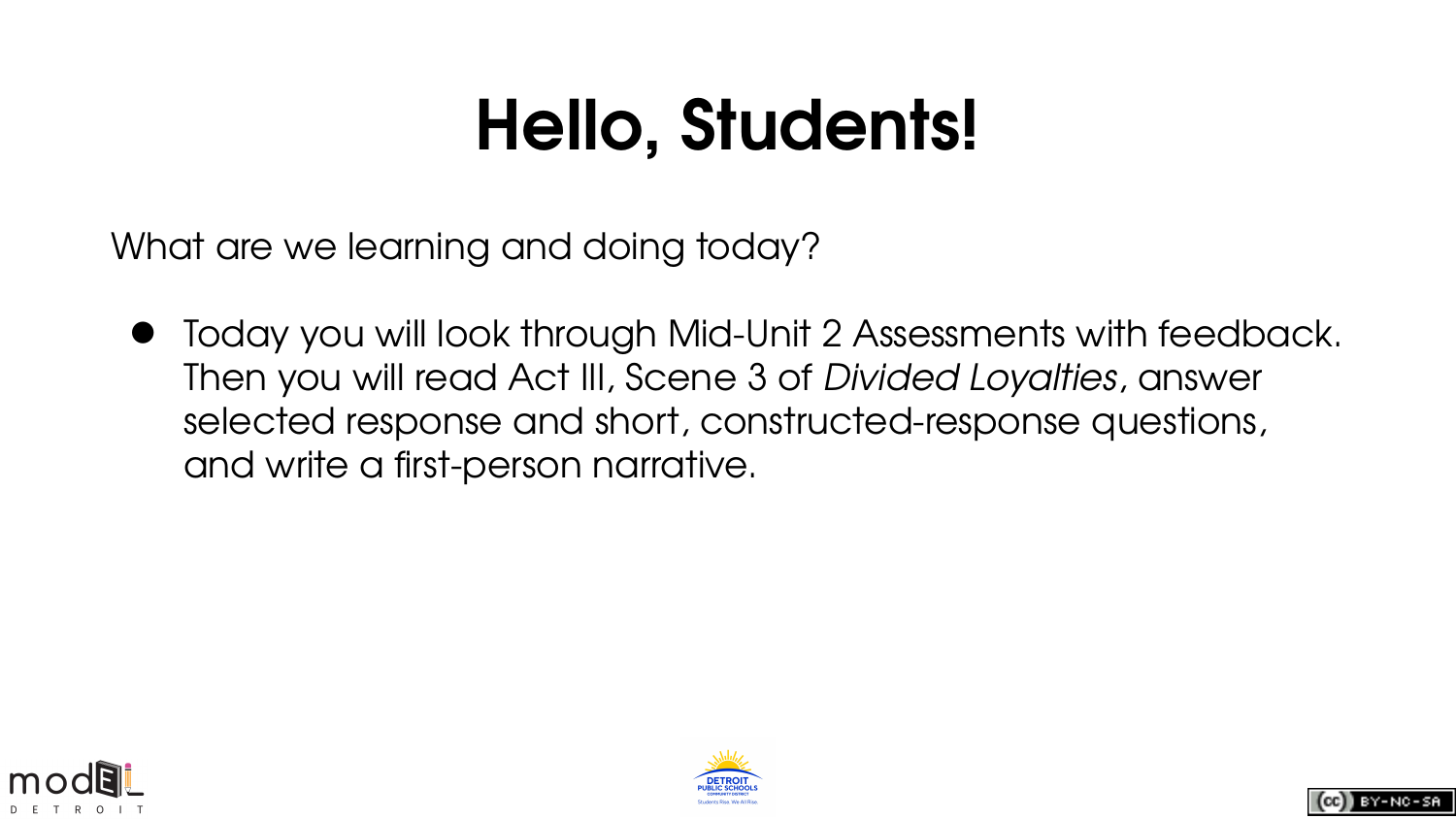

# Hello, Students!
What are we learning and doing today?

Today you will look through Mid-Unit 2 Assessments with feedback. Then you will read Act III, Scene 3 of Divided Loyalties, answer selected response and short, constructed-response questions, and write a first-person narrative.